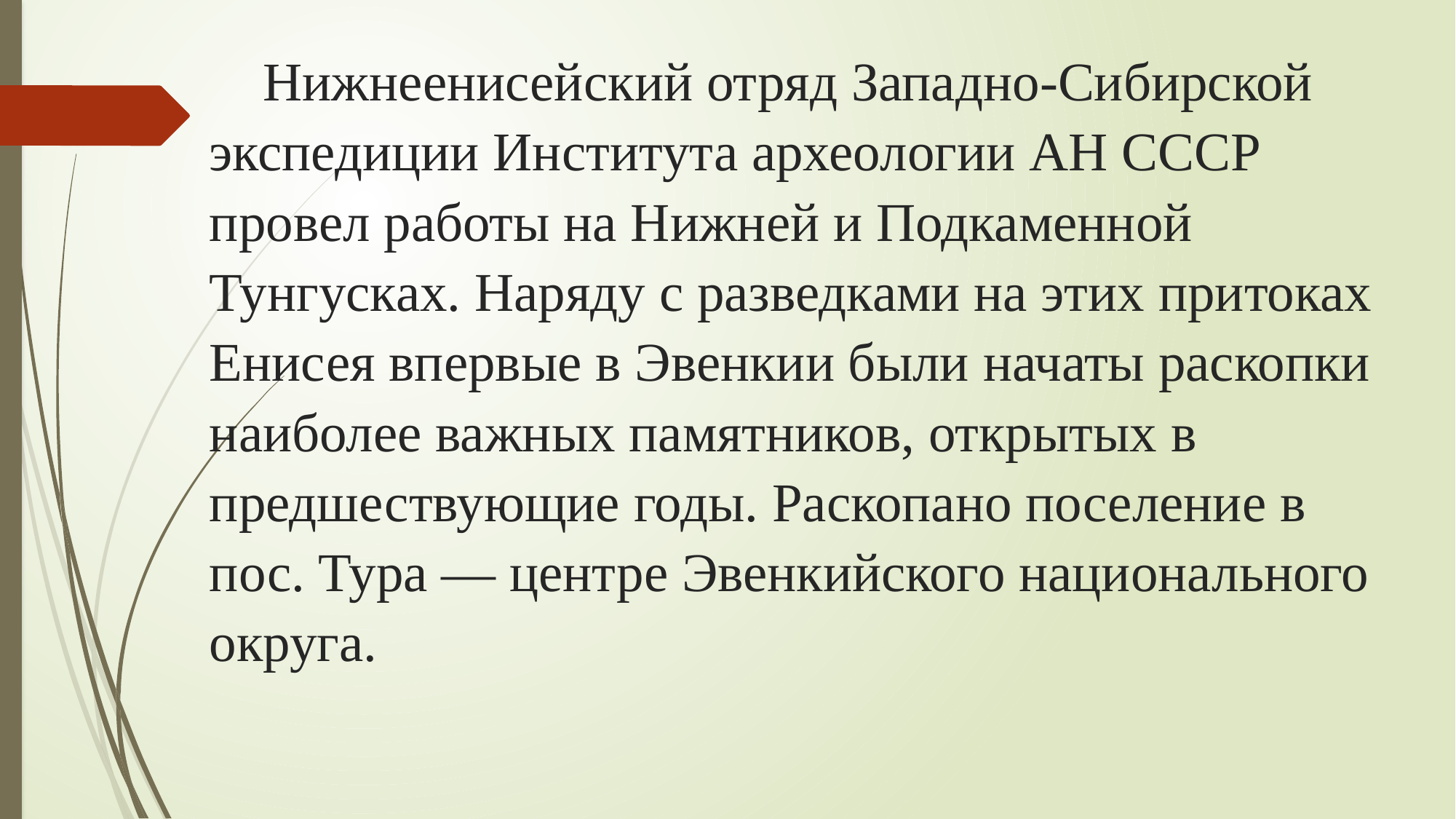

# Нижнеенисейский отряд Западно-Сибирской экспедиции Института археологии АН СССР провел работы на Нижней и Подкаменной Тунгусках. Наряду с разведками на этих притоках Енисея впервые в Эвенкии были начаты раскопки наиболее важных памятников, открытых в предшествующие годы. Раскопано поселение в пос. Тура — центре Эвенкийского национального округа.